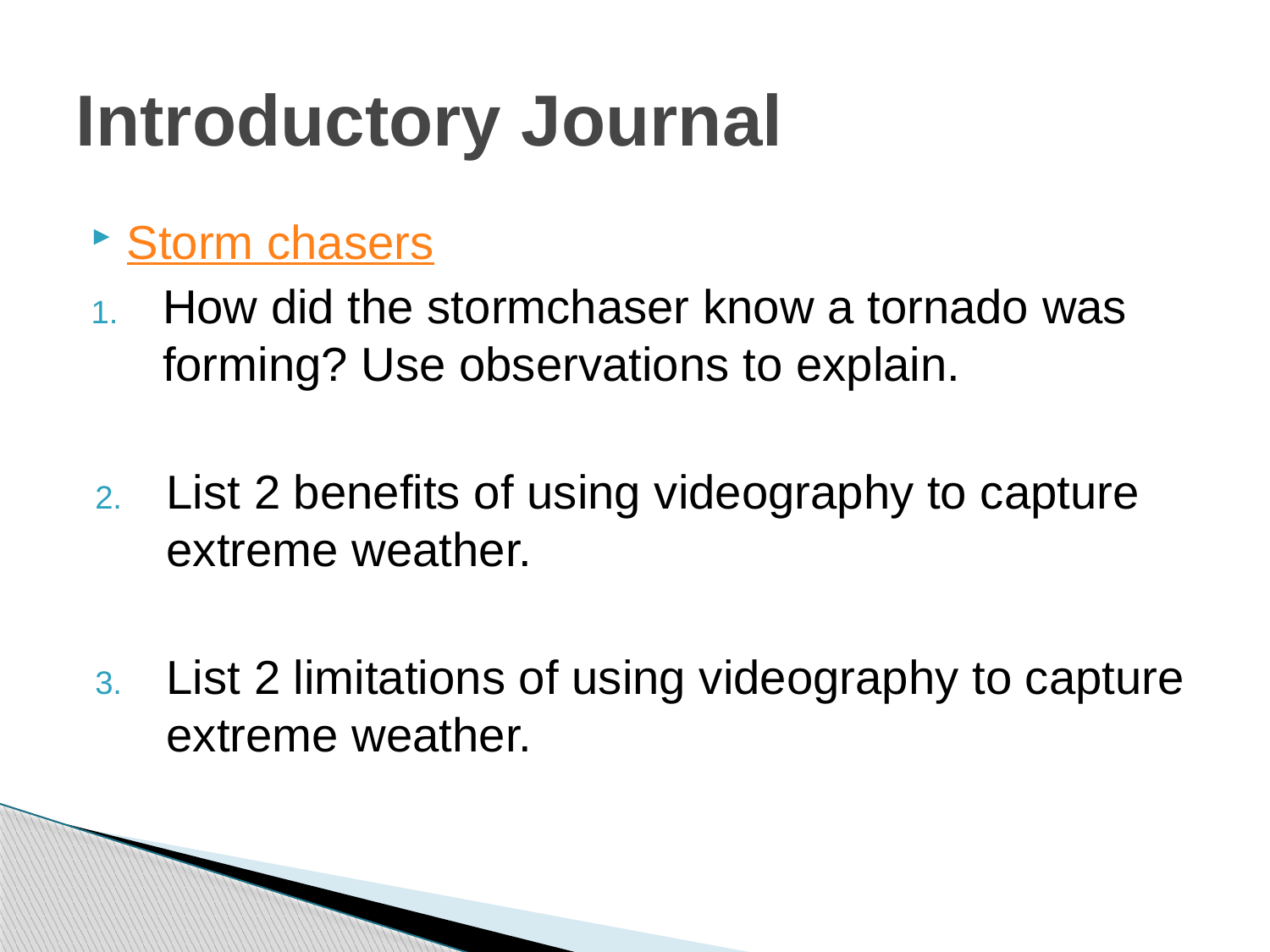

# Introductory Journal
Storm chasers
How did the stormchaser know a tornado was forming? Use observations to explain.

List 2 benefits of using videography to capture extreme weather.

List 2 limitations of using videography to capture extreme weather.